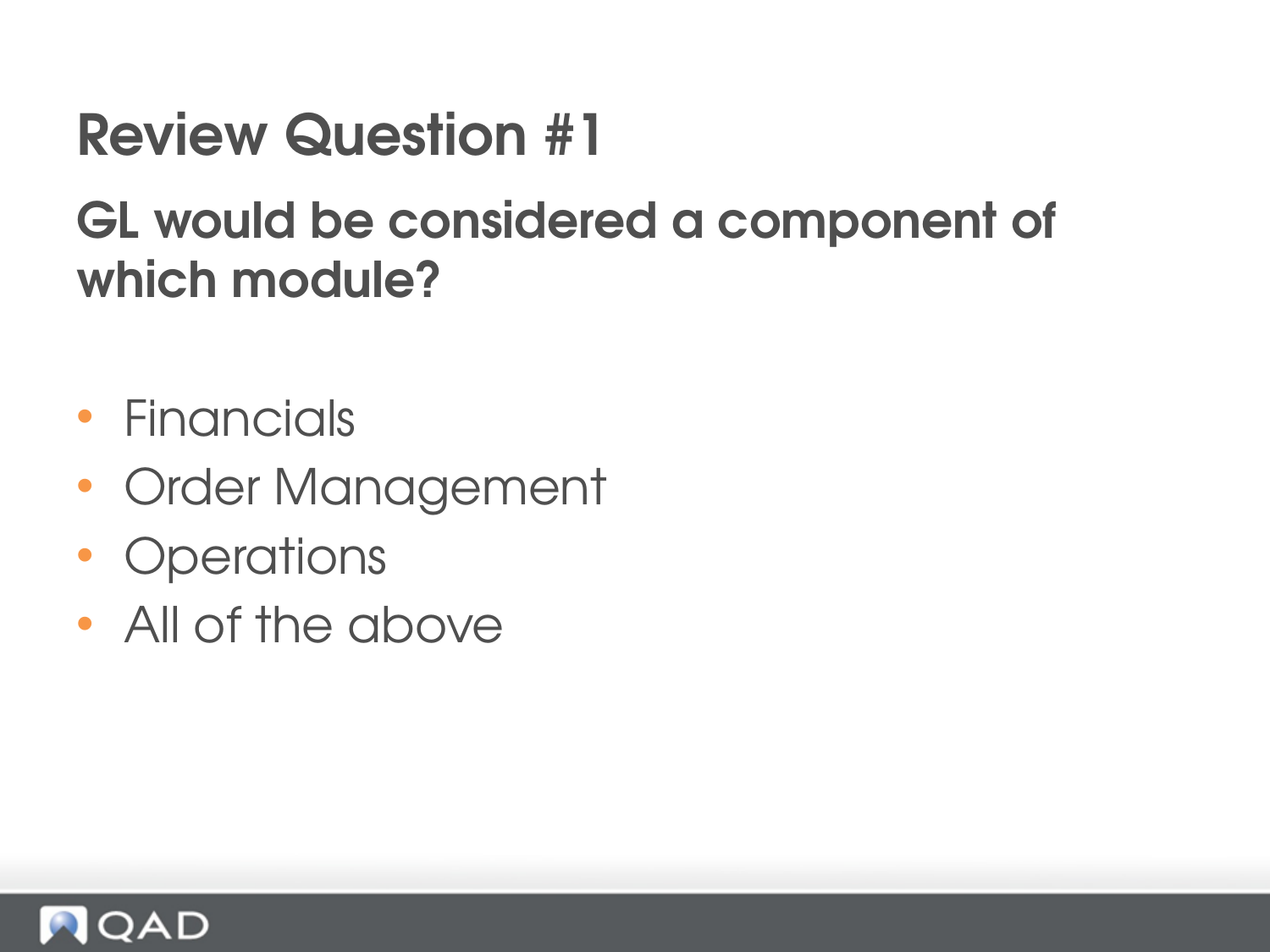

# Review Question #1
GL would be considered a component of which module?

Financials
Order Management
Operations
All of the above